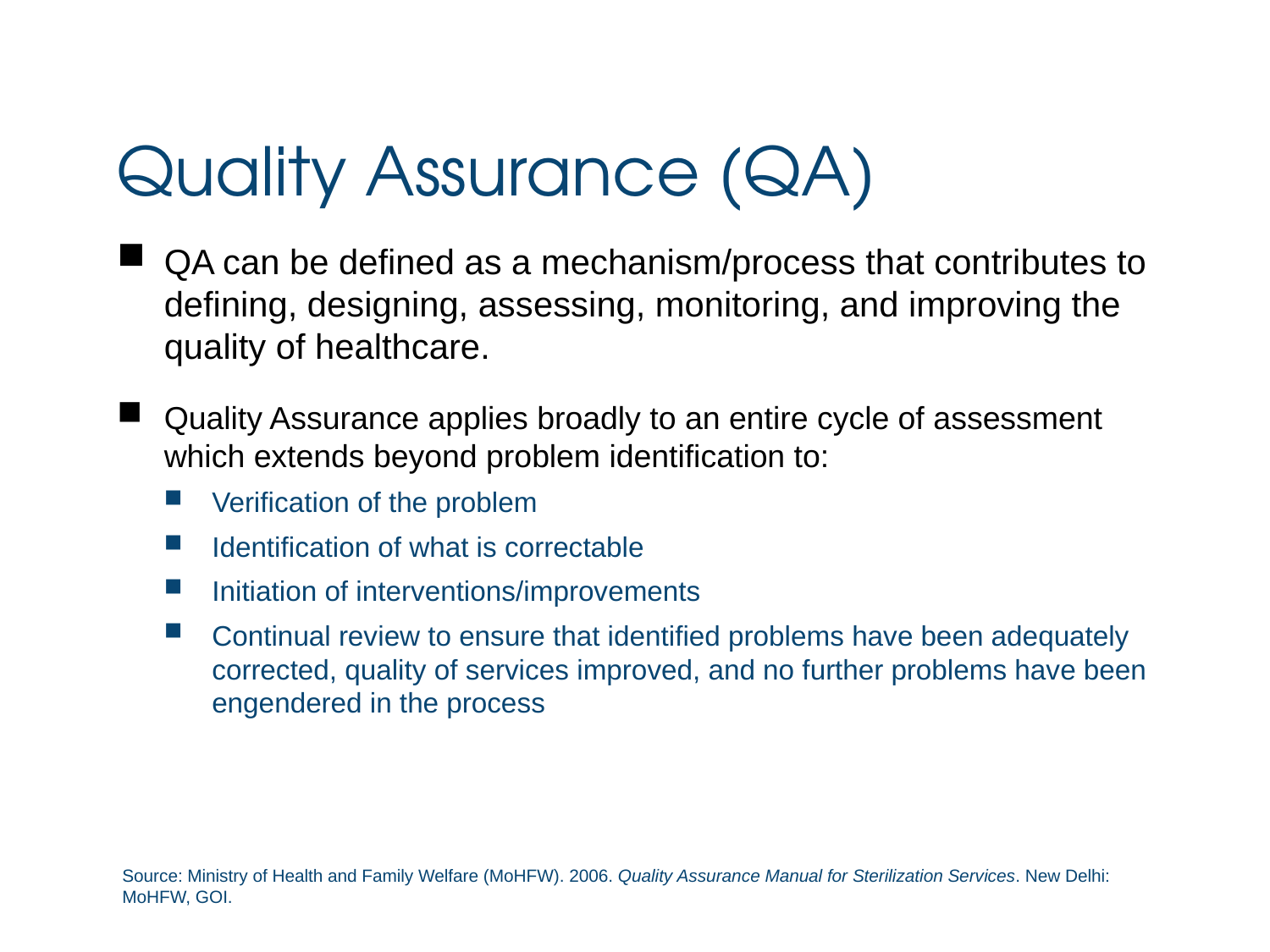

# Quality Assurance (QA)
QA can be defined as a mechanism/process that contributes to defining, designing, assessing, monitoring, and improving the quality of healthcare.
Quality Assurance applies broadly to an entire cycle of assessment which extends beyond problem identification to:
Verification of the problem
Identification of what is correctable
Initiation of interventions/improvements
Continual review to ensure that identified problems have been adequately corrected, quality of services improved, and no further problems have been engendered in the process

Source: Ministry of Health and Family Welfare (MoHFW). 2006. Quality Assurance Manual for Sterilization Services. New Delhi: MoHFW, GOI.